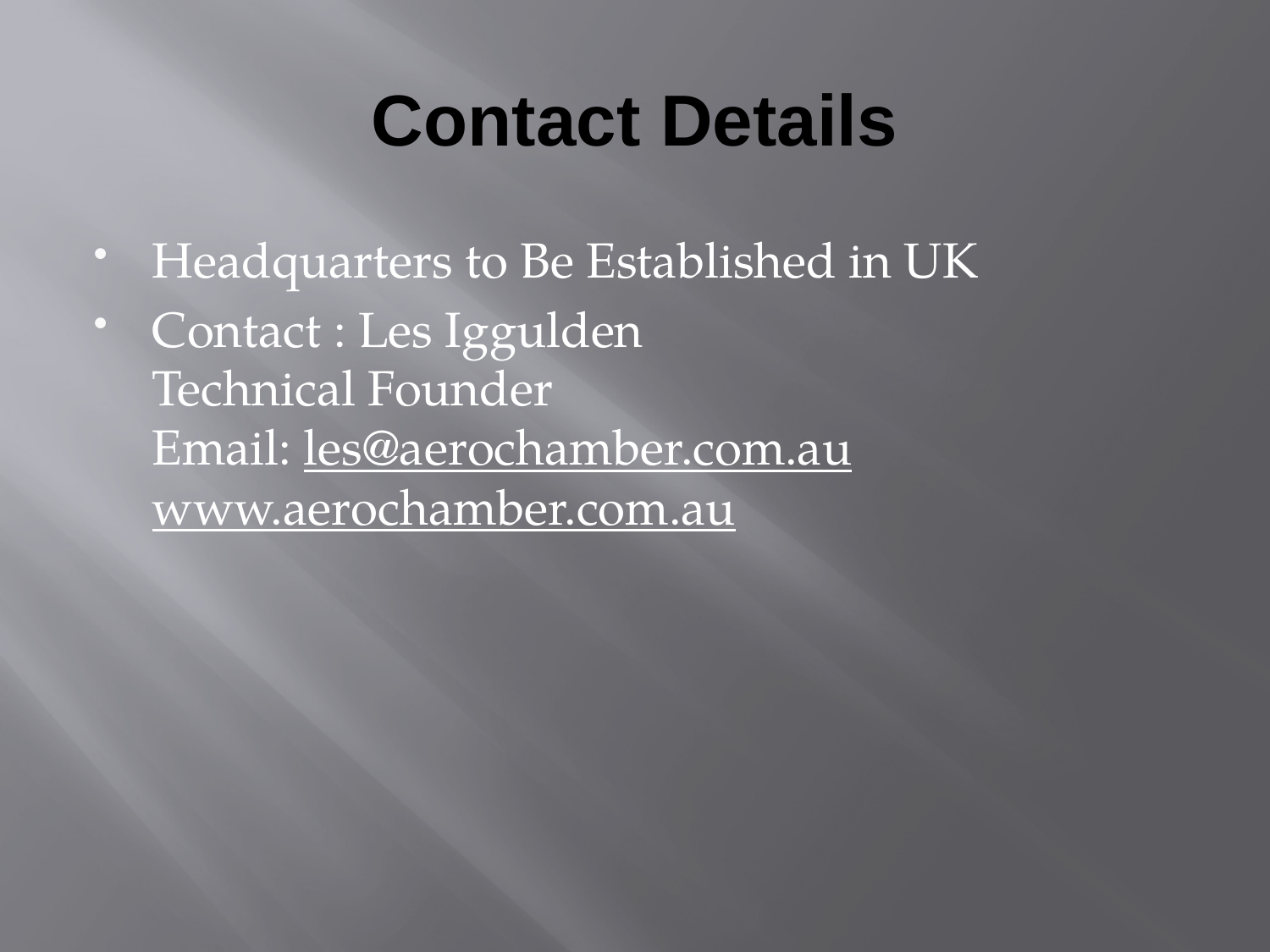

# Contact Details
Headquarters to Be Established in UK
Contact : Les Iggulden
Technical Founder
Email: les@aerochamber.com.au
www.aerochamber.com.au